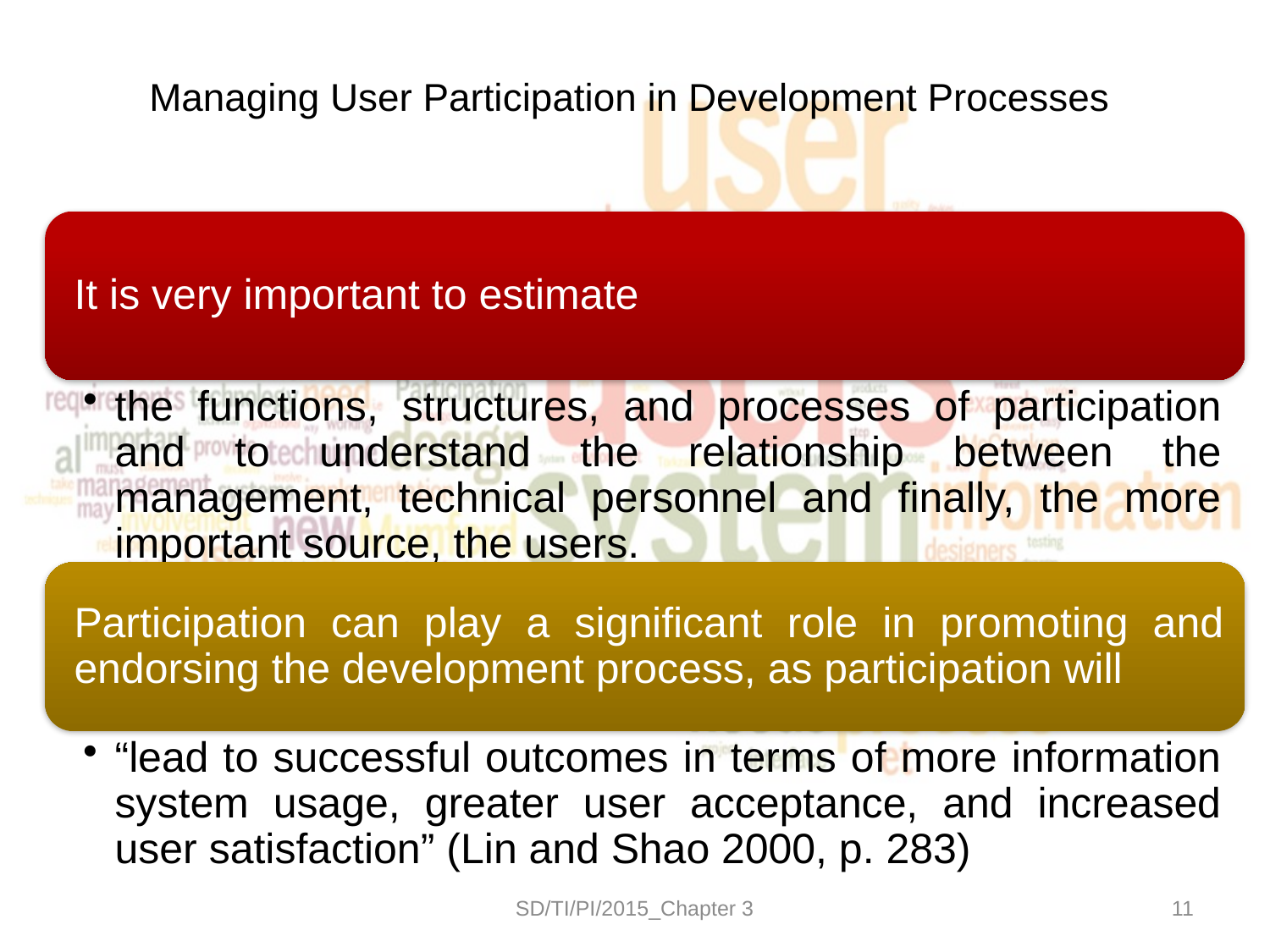

# Managing User Participation in Development Processes
It is very important to estimate
the functions, structures, and processes of participation and to understand the relationship between the management, technical personnel and finally, the more important source, the users.
Participation can play a significant role in promoting and endorsing the development process, as participation will
“lead to successful outcomes in terms of more information system usage, greater user acceptance, and increased user satisfaction” (Lin and Shao 2000, p. 283)
SD/TI/PI/2015_Chapter 3
11